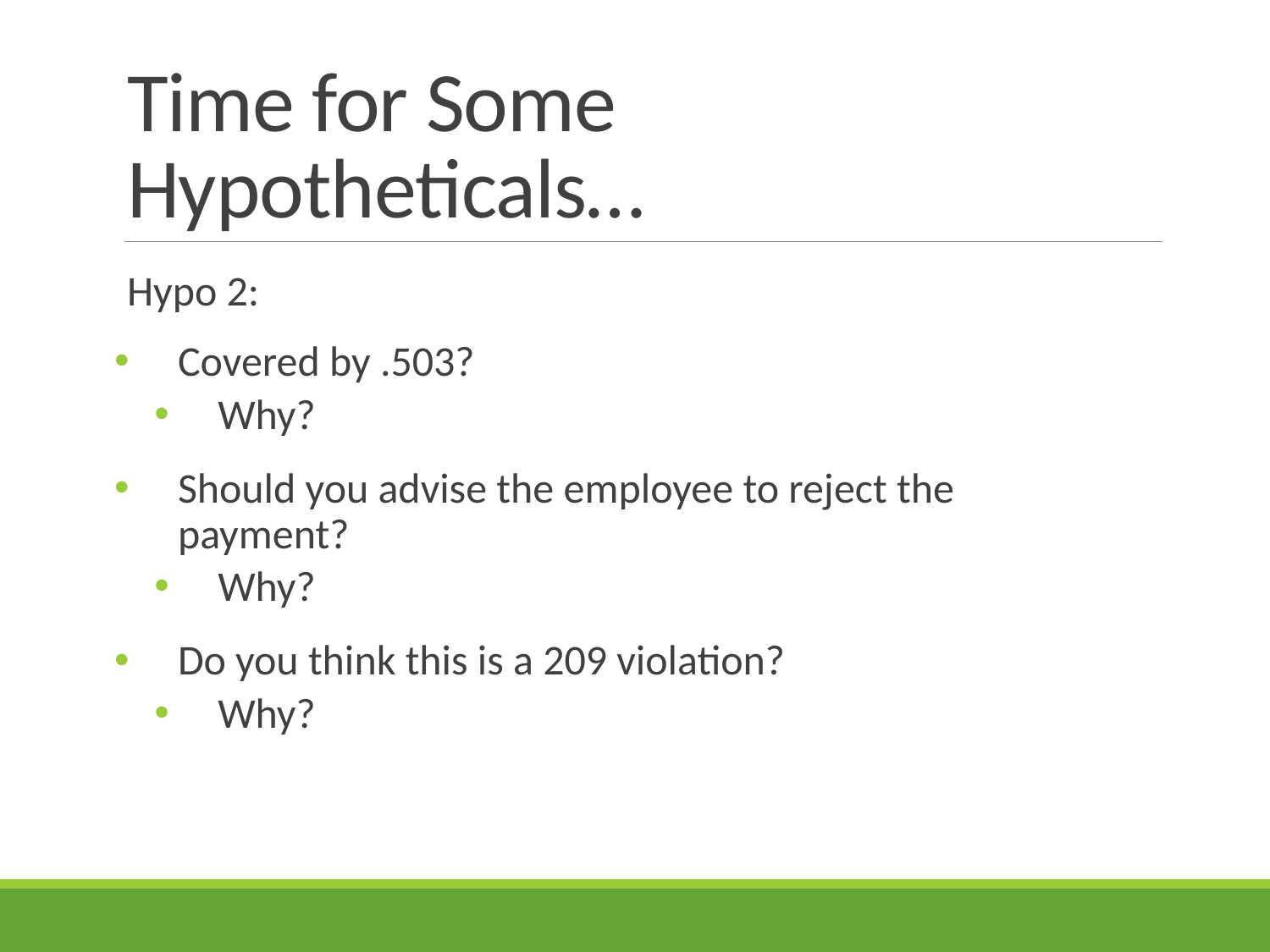

# Time for Some Hypotheticals…
Hypo 2:
Covered by .503?
Why?
Should you advise the employee to reject the payment?
Why?
Do you think this is a 209 violation?
Why?